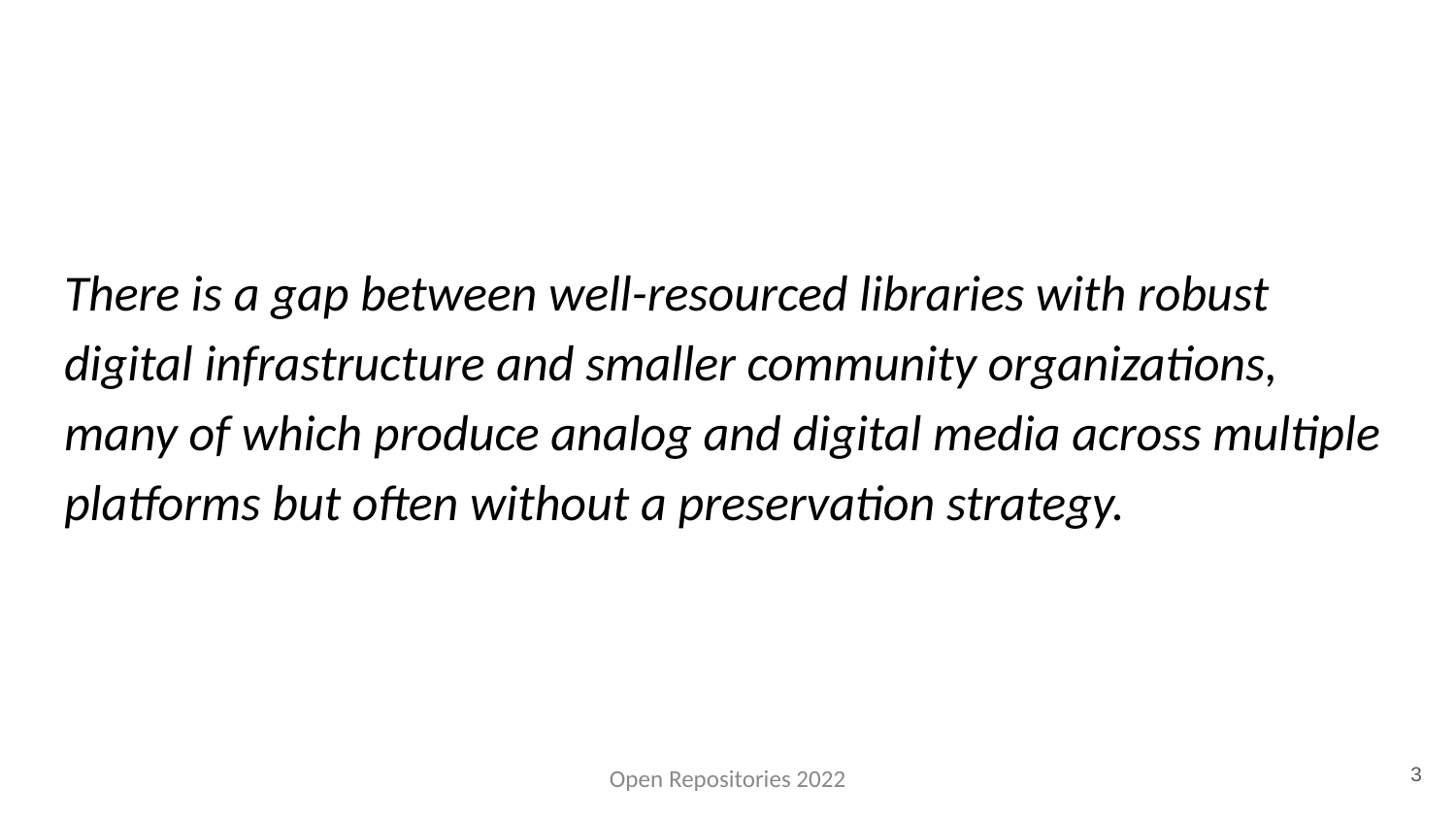

There is a gap between well-resourced libraries with robust digital infrastructure and smaller community organizations, many of which produce analog and digital media across multiple platforms but often without a preservation strategy.
3